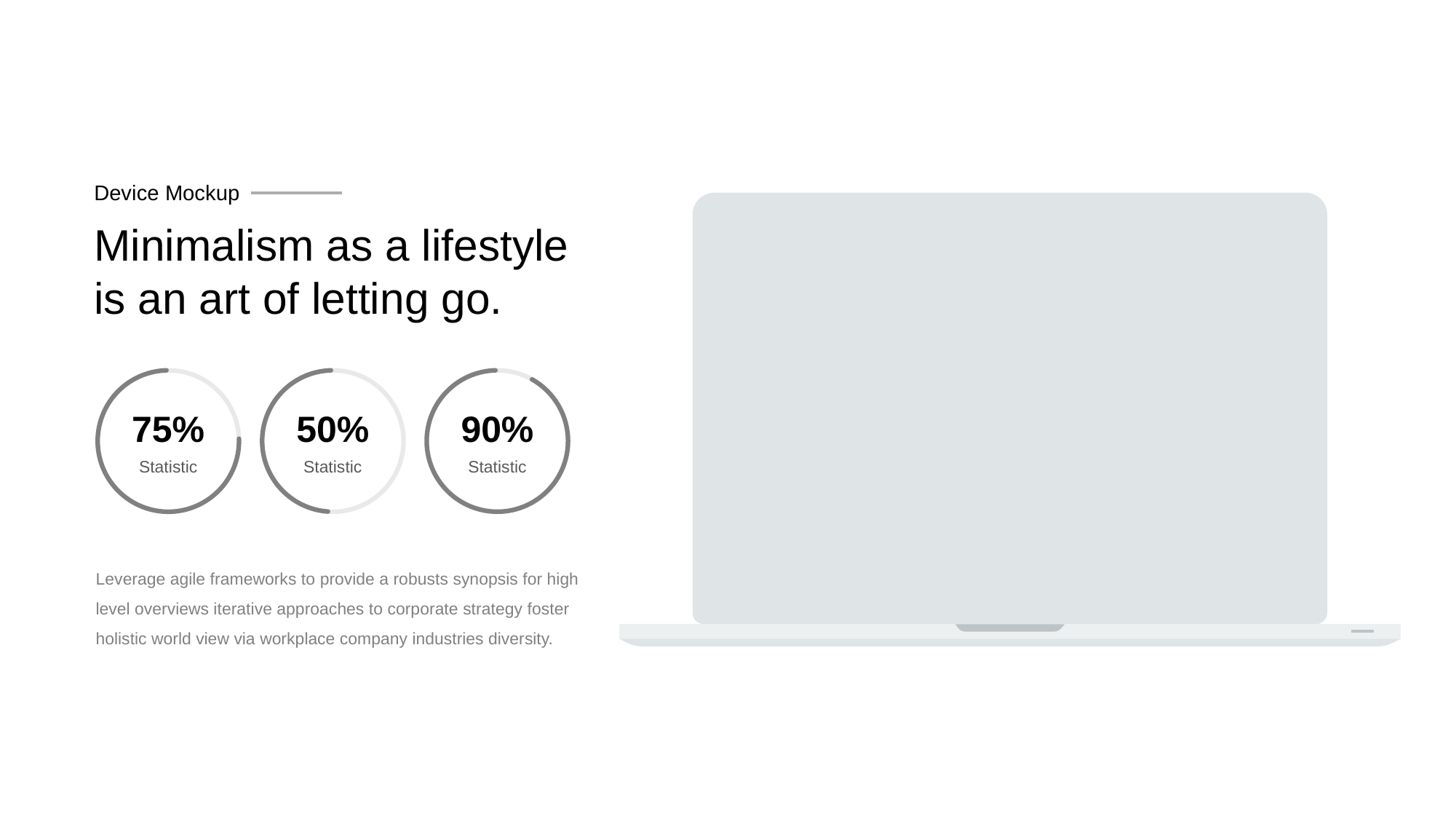

Device Mockup
Minimalism as a lifestyle is an art of letting go.

75%
Statistic

50%
Statistic

90%
Statistic
Leverage agile frameworks to provide a robusts synopsis for high level overviews iterative approaches to corporate strategy foster holistic world view via workplace company industries diversity.